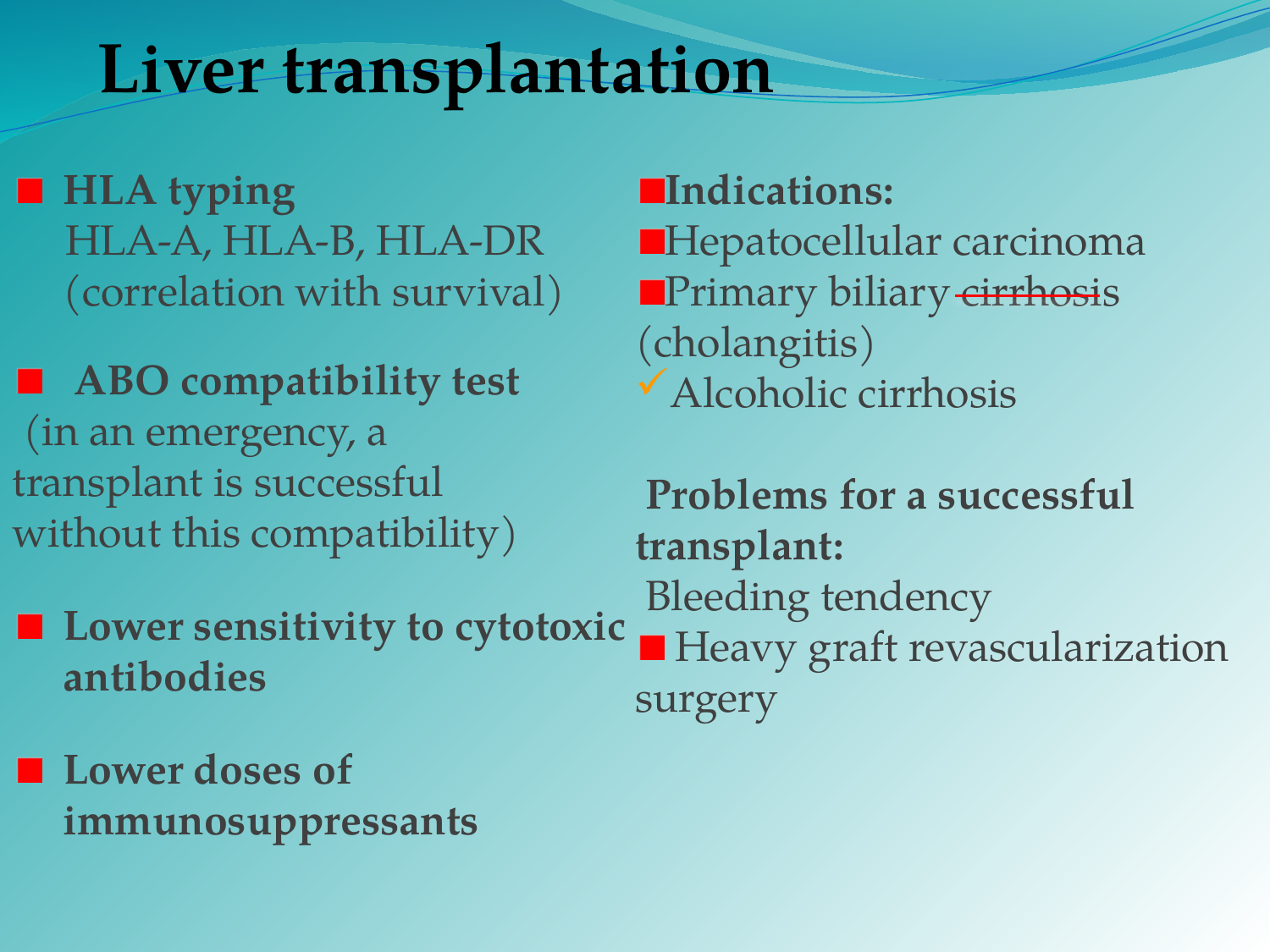

Liver transplantation

HLA typing
     HLA-A, HLA-B, HLA-DR (correlation with survival)

 ABO compatibility test
 (in an emergency, a
transplant is successful
without this compatibility)

Lower sensitivity to cytotoxic antibodies

Lower doses of immunosuppressants

Indications:
Hepatocellular carcinoma
Primary biliary cirrhosis (cholangitis)
Alcoholic cirrhosis

 Problems for a successful transplant:
 Bleeding tendency
 Heavy graft revascularization surgery